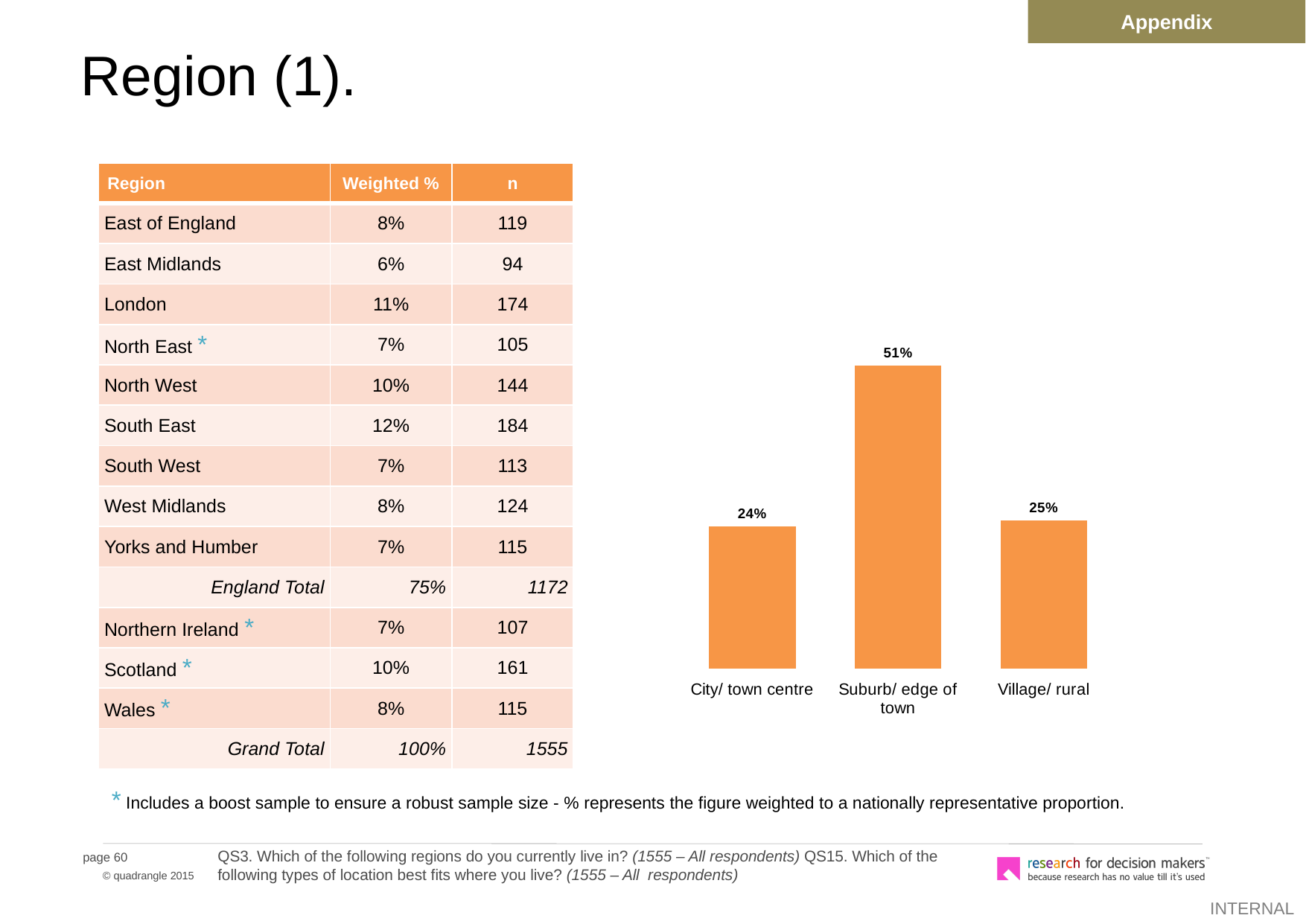

Appendix
# Region (1).
| Region | Weighted % | n |
| --- | --- | --- |
| East of England | 8% | 119 |
| East Midlands | 6% | 94 |
| London | 11% | 174 |
| North East \* | 7% | 105 |
| North West | 10% | 144 |
| South East | 12% | 184 |
| South West | 7% | 113 |
| West Midlands | 8% | 124 |
| Yorks and Humber | 7% | 115 |
| England Total | 75% | 1172 |
| Northern Ireland \* | 7% | 107 |
| Scotland \* | 10% | 161 |
| Wales \* | 8% | 115 |
| Grand Total | 100% | 1555 |

### Chart

| Category | Series 1 |
|---|---|
| City/ town centre | 0.2400000000000002 |
| Suburb/ edge of town | 0.51 |
| Village/ rural | 0.25 |
* Includes a boost sample to ensure a robust sample size - % represents the figure weighted to a nationally representative proportion.
QS3. Which of the following regions do you currently live in? (1555 – All respondents) QS15. Which of the following types of location best fits where you live? (1555 – All  respondents)